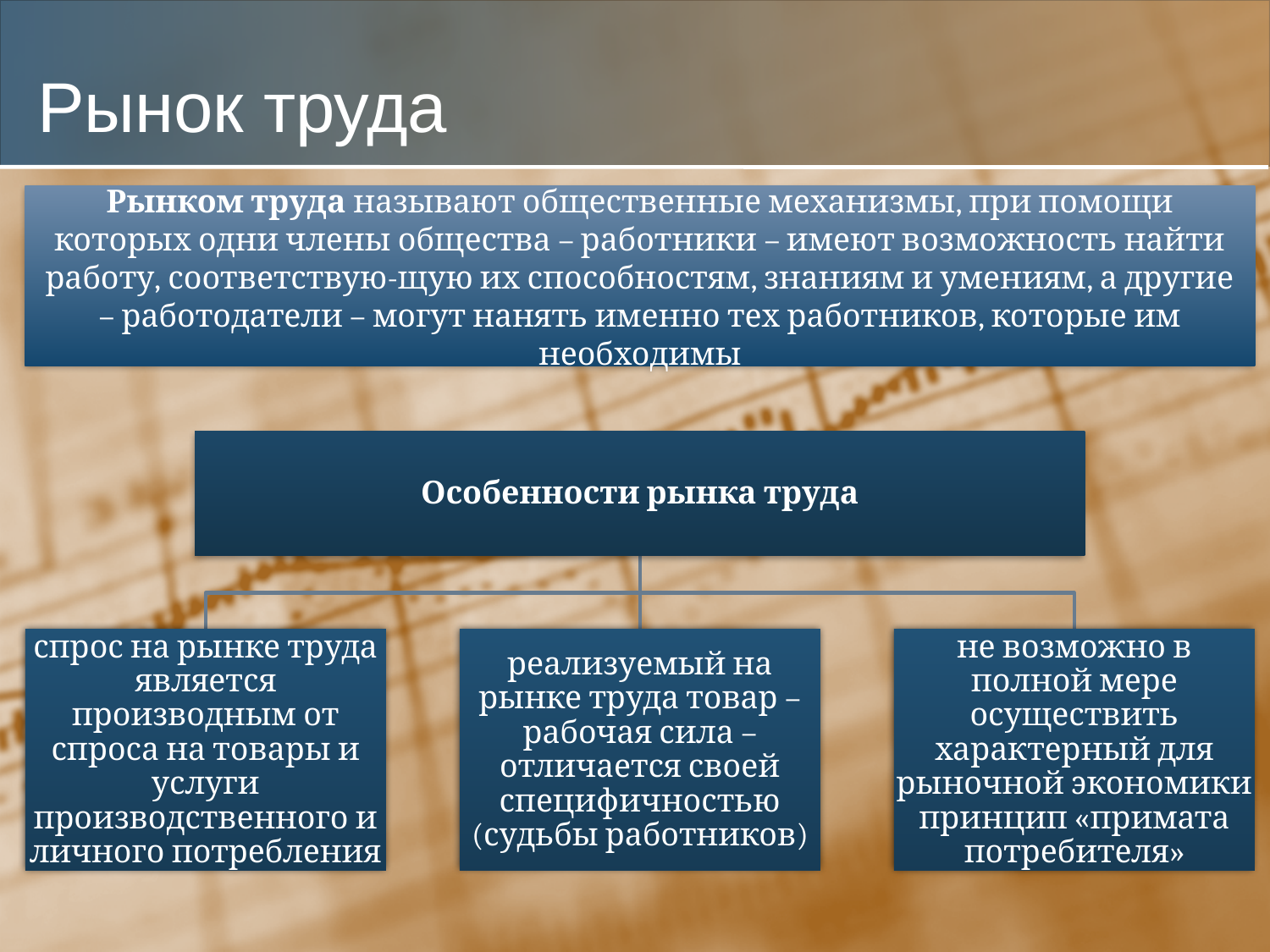

# Рынок труда
Рынком труда называют общественные механизмы, при помощи которых одни члены общества – работники – имеют возможность найти работу, соответствую-щую их способностям, знаниям и умениям, а другие – работодатели – могут нанять именно тех работников, которые им необходимы
Особенности рынка труда
спрос на рынке труда является производным от спроса на товары и услуги производственного и личного потребления
реализуемый на рынке труда товар – рабочая сила – отличается своей специфичностью (судьбы работников)
не возможно в полной мере осуществить характерный для рыночной экономики принцип «примата потребителя»